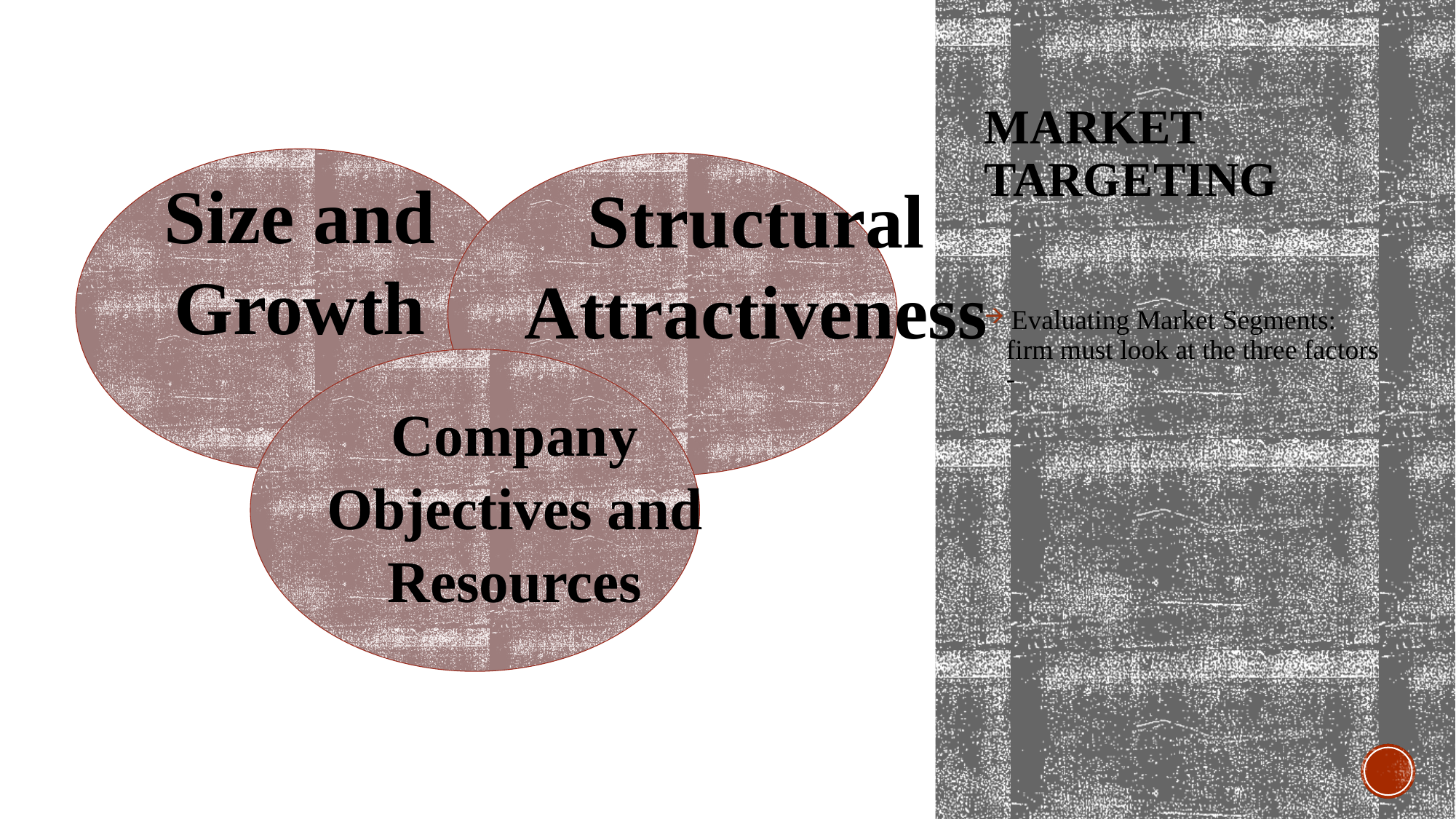

# Market Targeting
Size and
Growth

Structural
Attractiveness

Company
Objectives and
Resources

 Evaluating Market Segments: firm must look at the three factors -